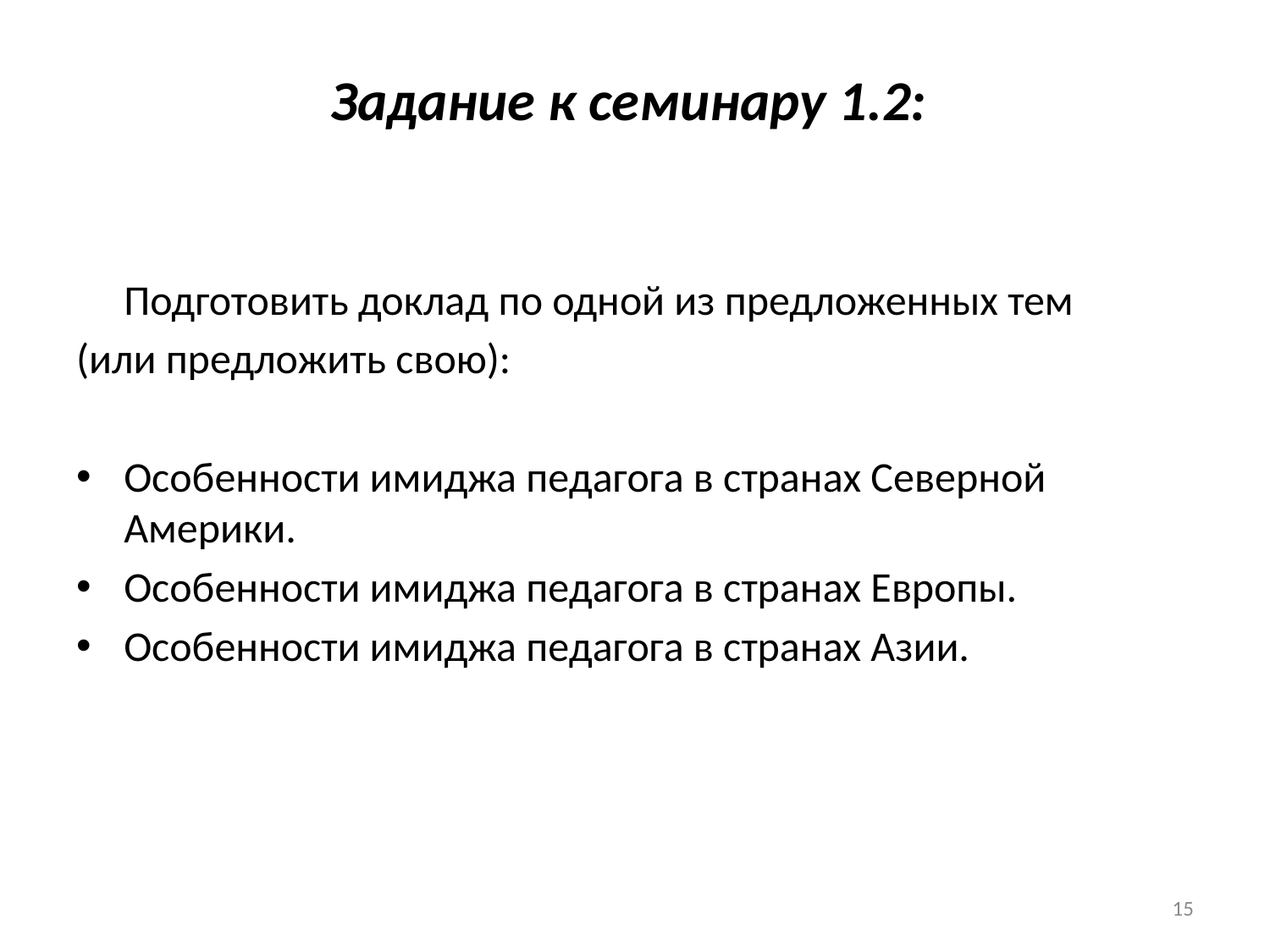

# Задание к семинару 1.2:
	Подготовить доклад по одной из предложенных тем
(или предложить свою):

Особенности имиджа педагога в странах Северной Америки.
Особенности имиджа педагога в странах Европы.
Особенности имиджа педагога в странах Азии.
15